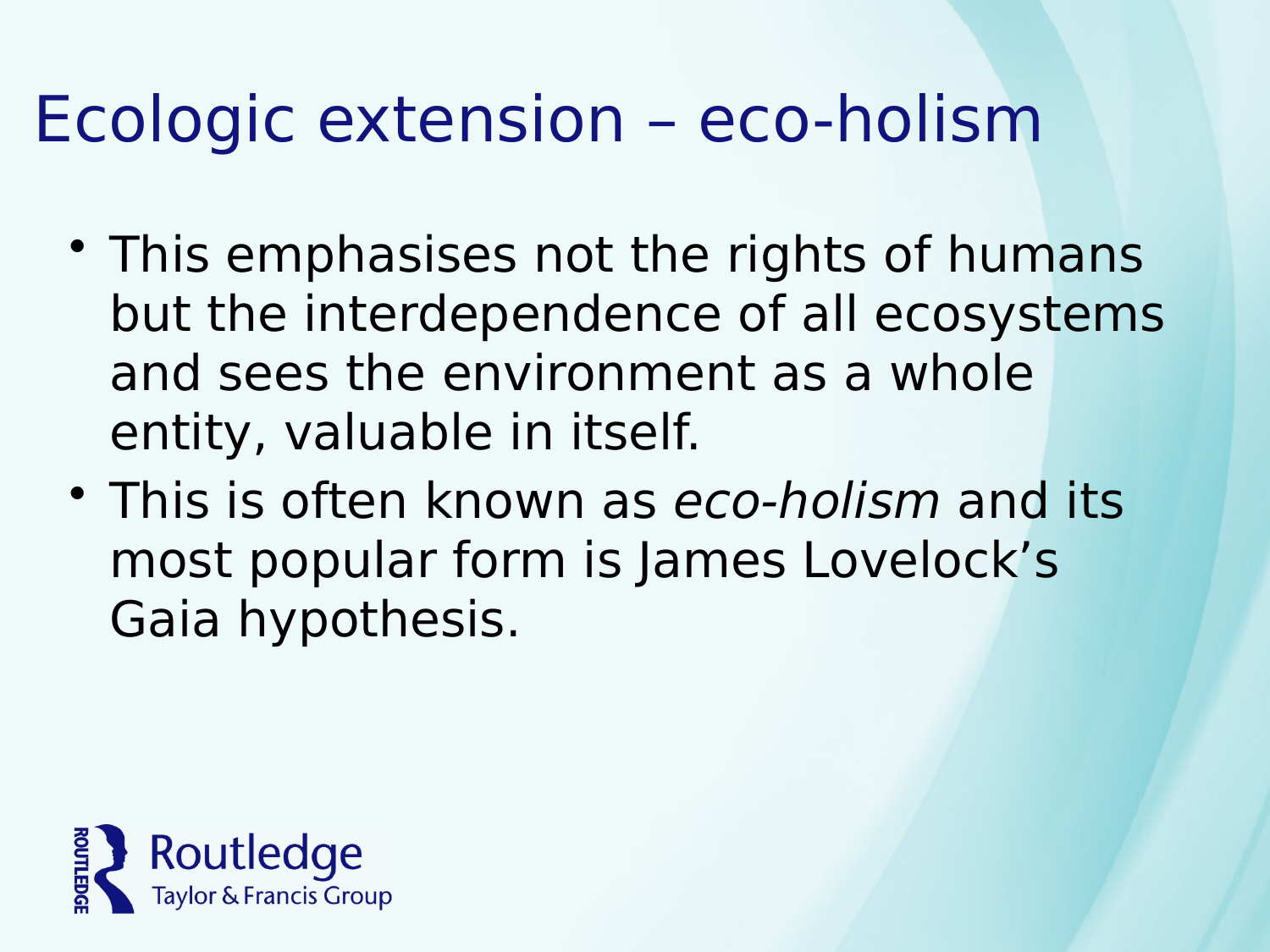

# Ecologic extension – eco-holism
This emphasises not the rights of humans but the interdependence of all ecosystems and sees the environment as a whole entity, valuable in itself.
This is often known as eco-holism and its most popular form is James Lovelock’s Gaia hypothesis.